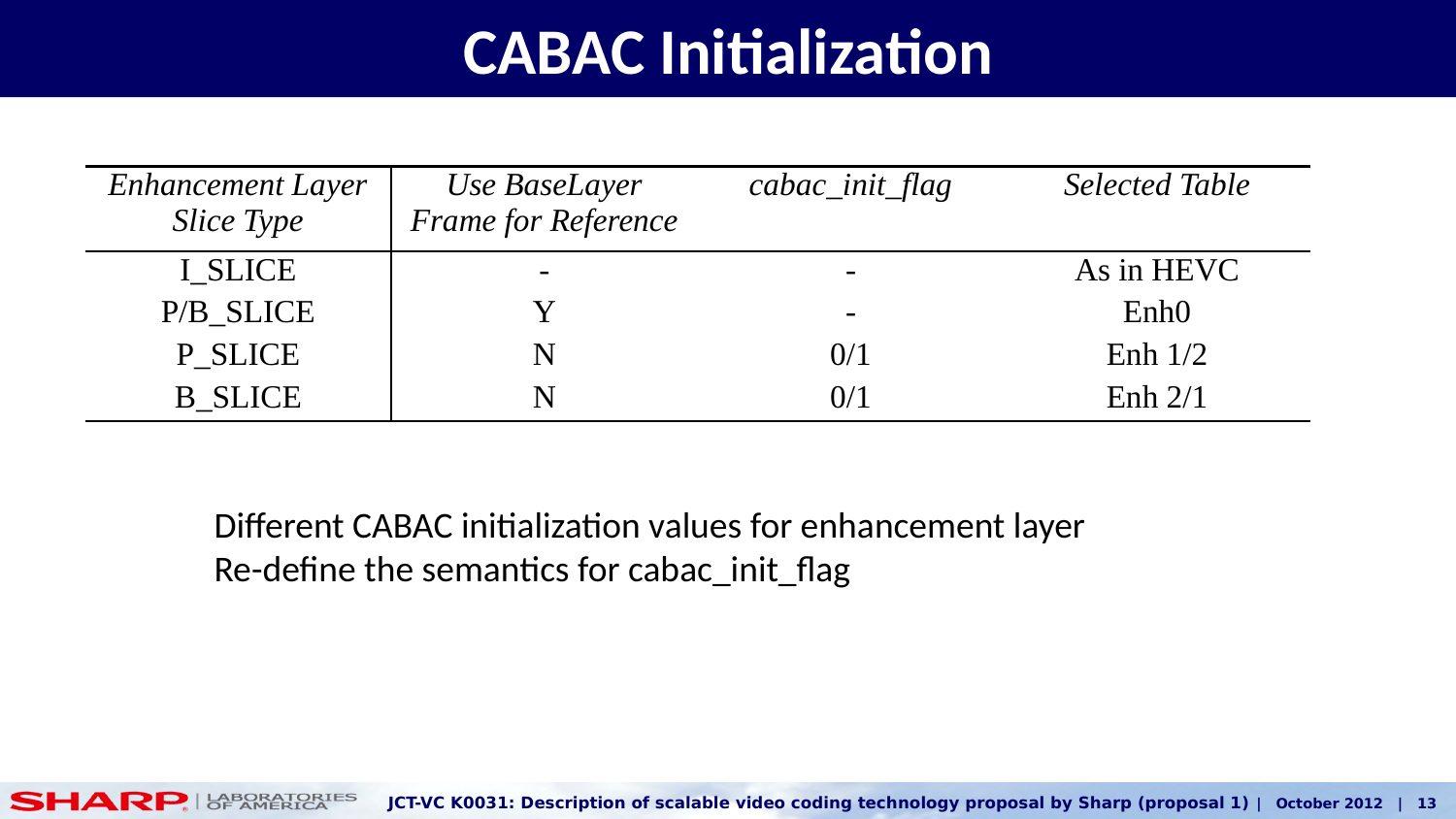

# CABAC Initialization
| Enhancement Layer Slice Type | Use BaseLayer Frame for Reference | cabac\_init\_flag | Selected Table |
| --- | --- | --- | --- |
| I\_SLICE | - | - | As in HEVC |
| P/B\_SLICE | Y | - | Enh0 |
| P\_SLICE | N | 0/1 | Enh 1/2 |
| B\_SLICE | N | 0/1 | Enh 2/1 |
Different CABAC initialization values for enhancement layer
Re-define the semantics for cabac_init_flag